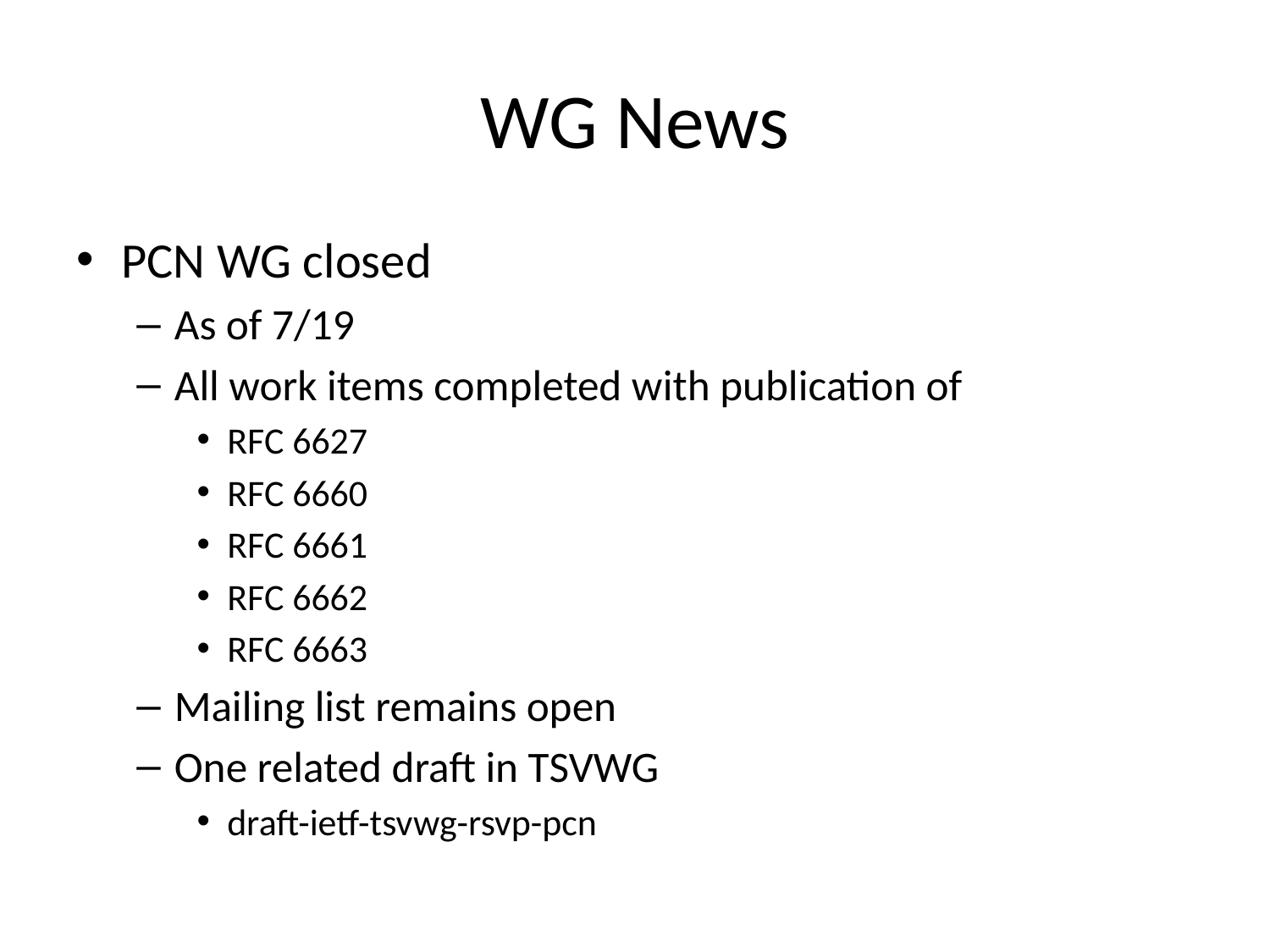

# WG News
PCN WG closed
As of 7/19
All work items completed with publication of
RFC 6627
RFC 6660
RFC 6661
RFC 6662
RFC 6663
Mailing list remains open
One related draft in TSVWG
draft-ietf-tsvwg-rsvp-pcn